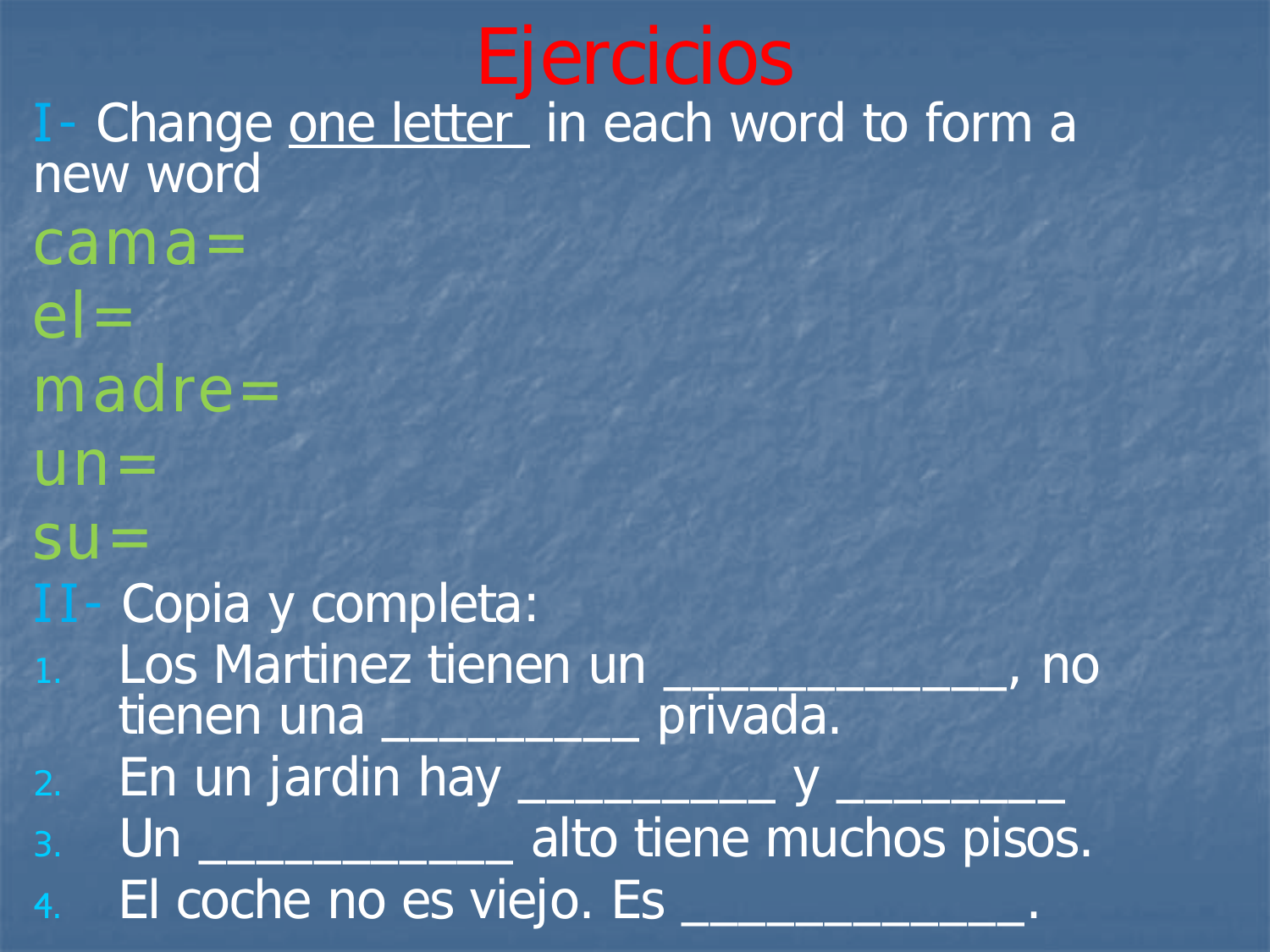

# Ejercicios
I- Change one letter  in each word to form a new word
cama=
el=
madre=
un=
su=
II- Copia y completa:
Los Martinez tienen un ____________, no tienen una _________ privada.
En un jardin hay _________ y ________
Un ___________ alto tiene muchos pisos.
El coche no es viejo. Es ____________.